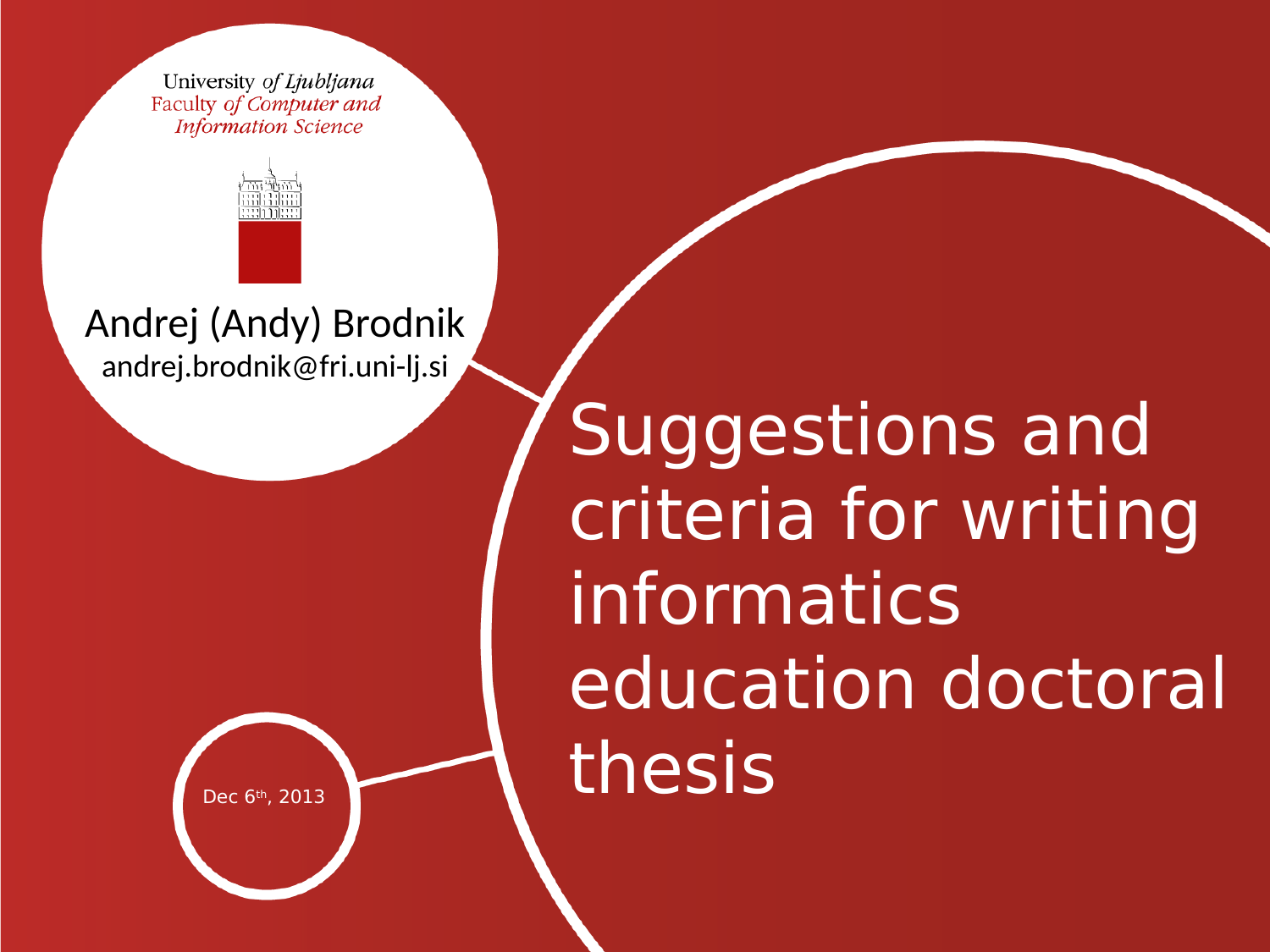

Andrej (Andy) Brodnik
andrej.brodnik@fri.uni-lj.si
# Suggestions and criteria for writing informatics education doctoral thesis
Dec 6th, 2013